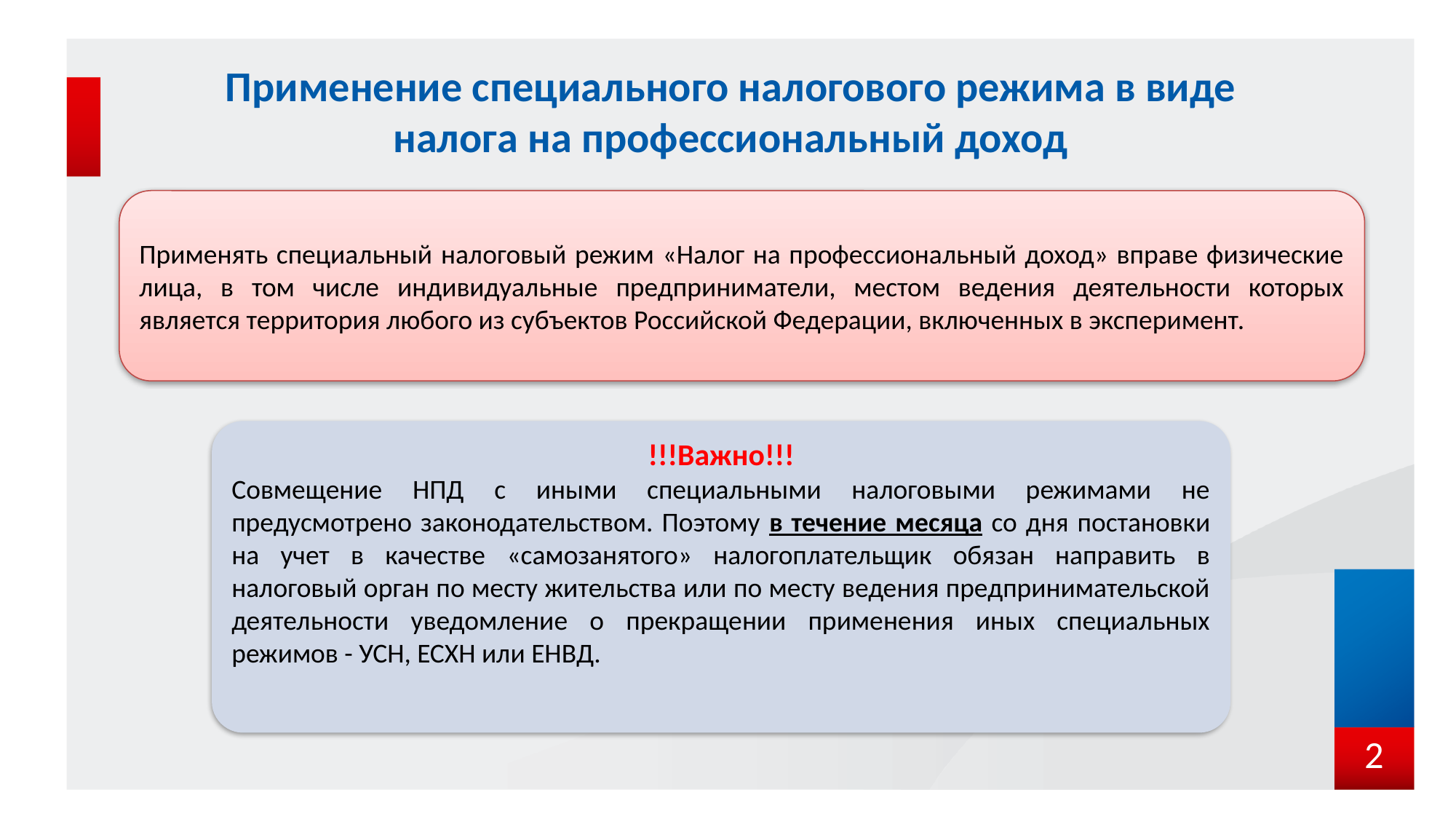

Применение специального налогового режима в виде налога на профессиональный доход
Применять специальный налоговый режим «Налог на профессиональный доход» вправе физические лица, в том числе индивидуальные предприниматели, местом ведения деятельности которых является территория любого из субъектов Российской Федерации, включенных в эксперимент.
!!!Важно!!!
Совмещение НПД с иными специальными налоговыми режимами не предусмотрено законодательством. Поэтому в течение месяца со дня постановки на учет в качестве «самозанятого» налогоплательщик обязан направить в налоговый орган по месту жительства или по месту ведения предпринимательской деятельности уведомление о прекращении применения иных специальных режимов - УСН, ЕСХН или ЕНВД.

2